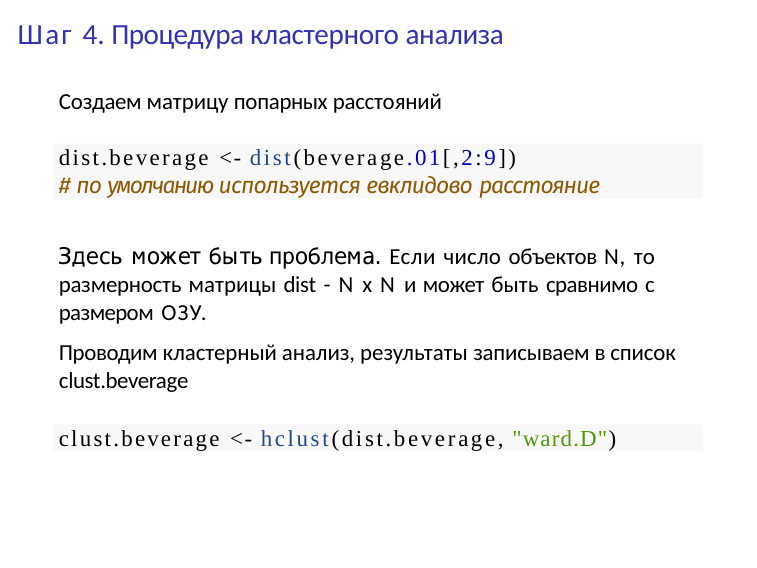

# Шаг 4. Процедура кластерного анализа
Создаем матрицу попарных расстояний
dist.beverage <- dist(beverage.01[,2:9])
# по умолчанию используется евклидово расстояние
Здесь может быть проблема. Если число объектов N, то  размерность матрицы dist - N x N и может быть сравнимо с  размером ОЗУ.
Проводим кластерный анализ, результаты записываем в список  clust.beverage
clust.beverage <- hclust(dist.beverage, "ward.D")